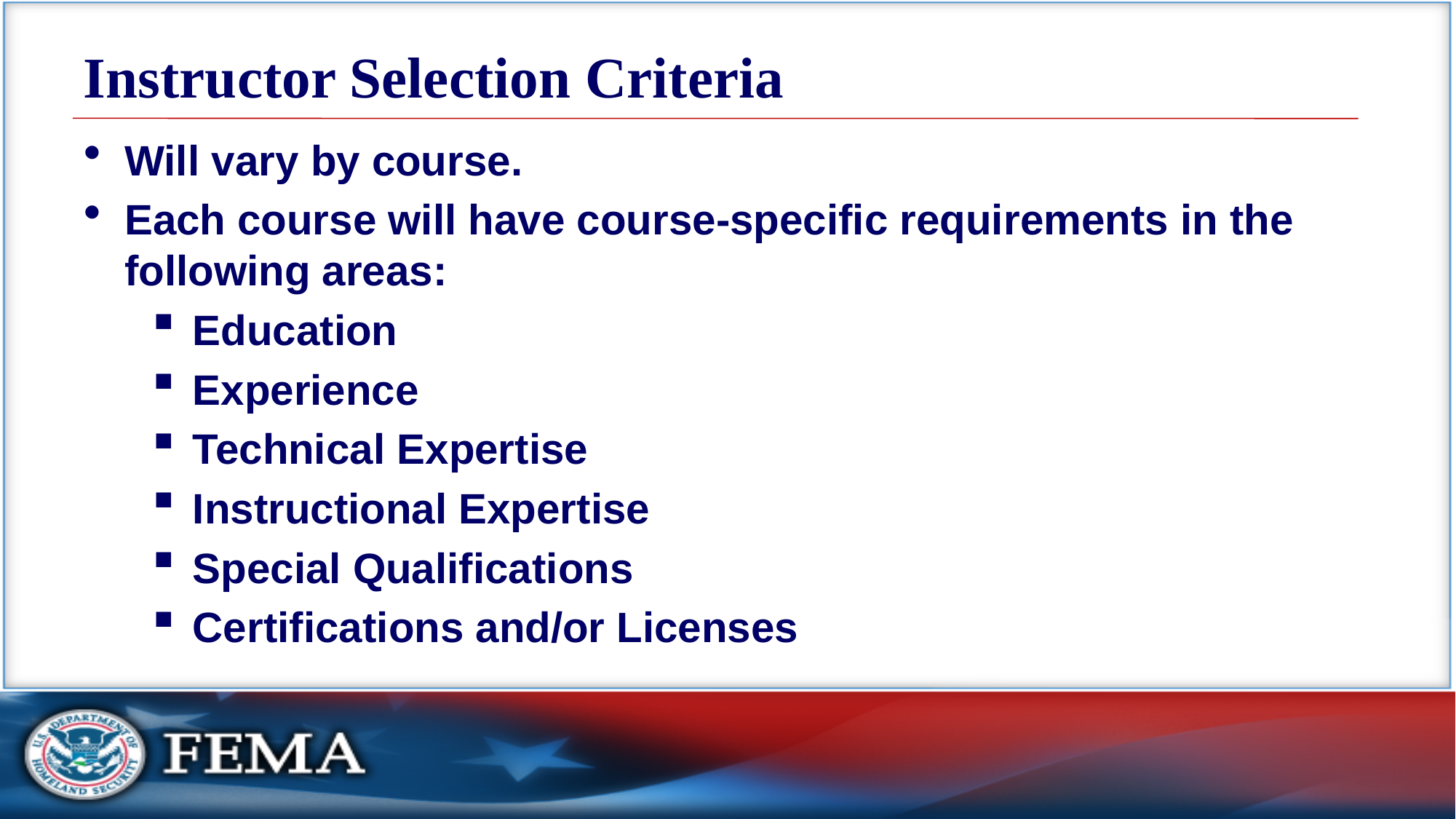

# Instructor Selection Criteria
Will vary by course.
Each course will have course-specific requirements in the following areas:
Education
Experience
Technical Expertise
Instructional Expertise
Special Qualifications
Certifications and/or Licenses